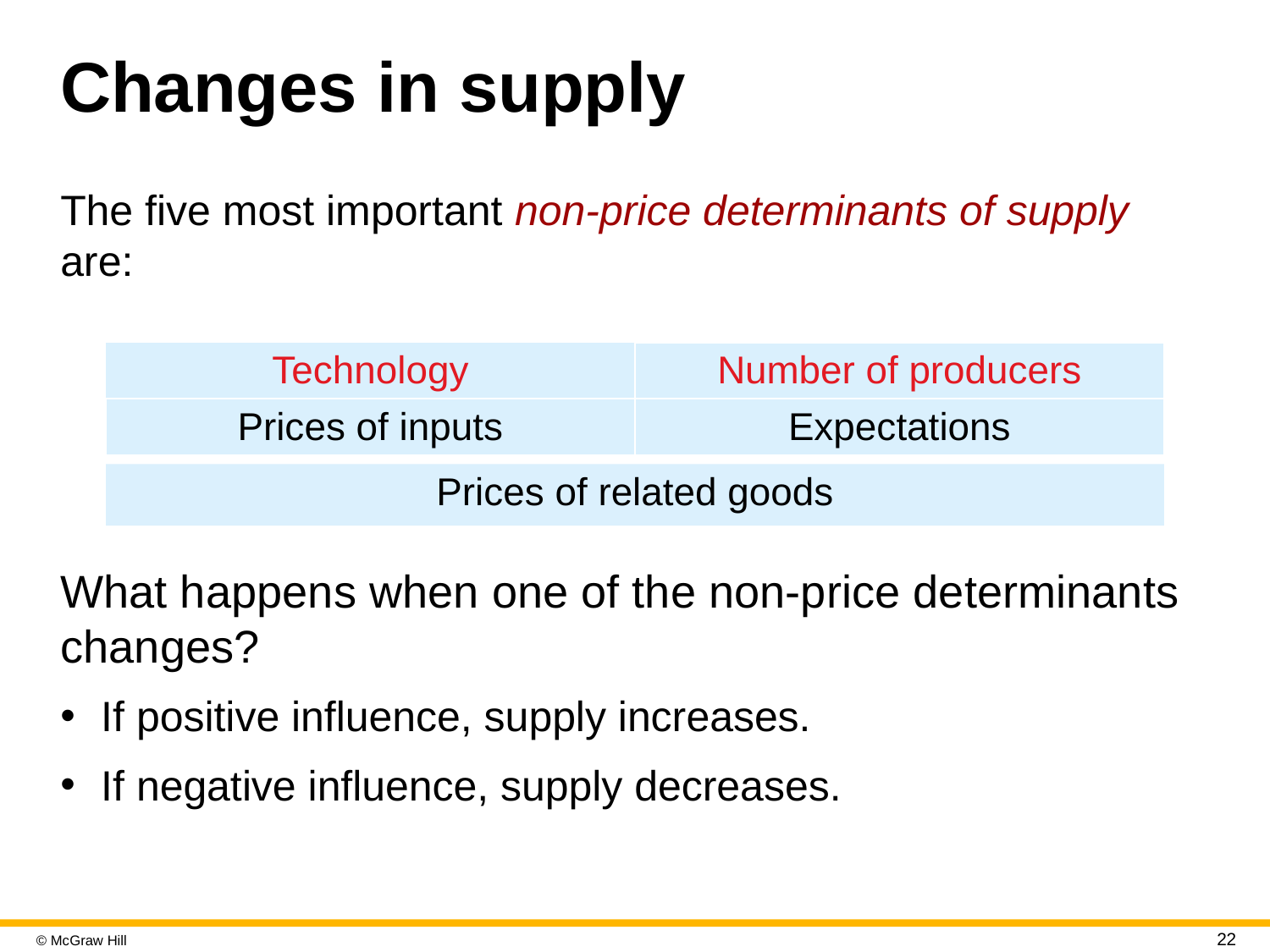

# Changes in supply
The five most important non-price determinants of supply are:
| Technology | Number of producers |
| --- | --- |
| Prices of inputs | Expectations |
Prices of related goods
What happens when one of the non-price determinants changes?
If positive influence, supply increases.
If negative influence, supply decreases.